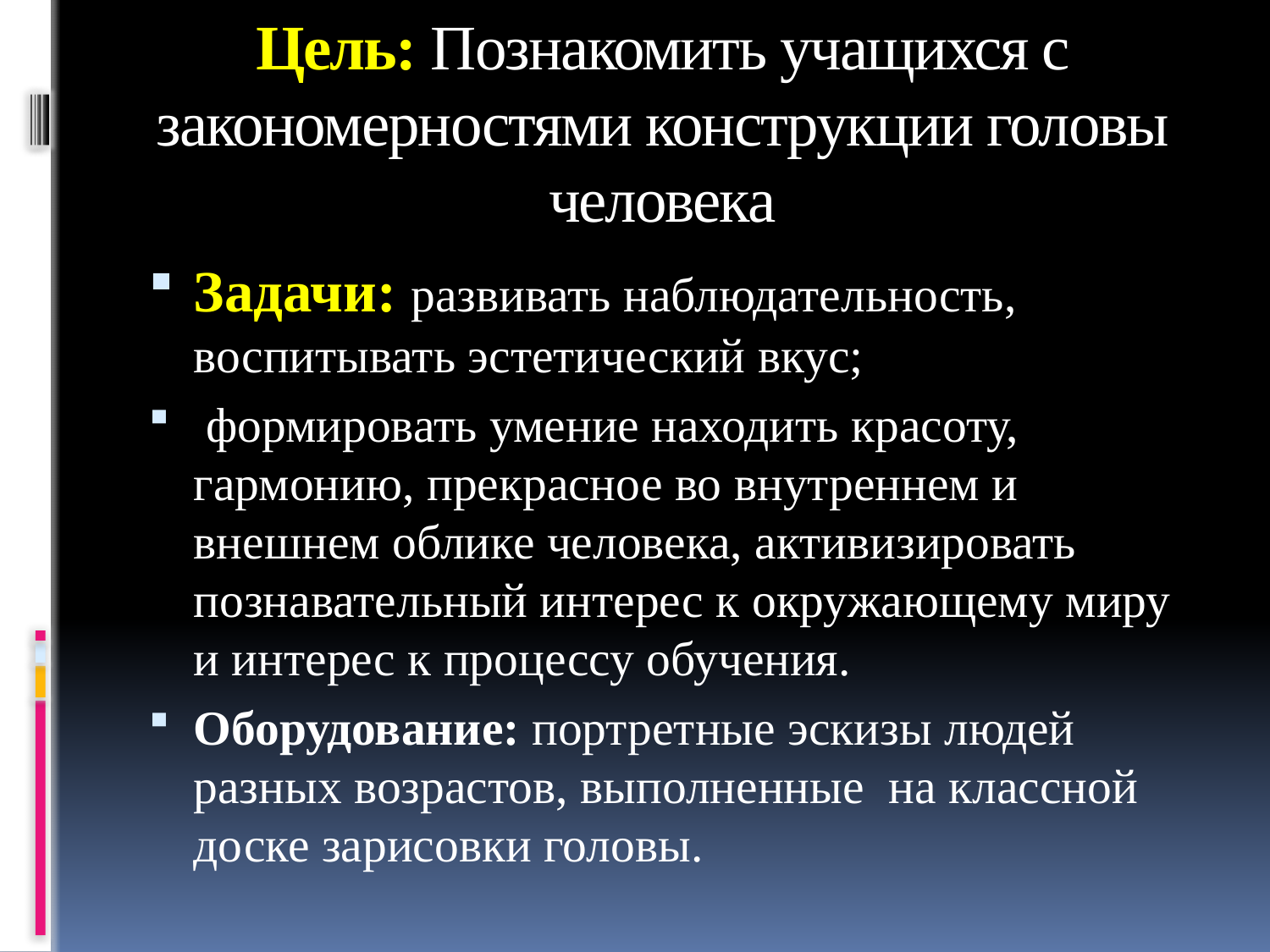

Цель: Познакомить учащихся с закономерностями конструкции головы человека
Задачи: развивать наблюдательность, воспитывать эстетический вкус;
 формировать умение находить красоту, гармонию, прекрасное во внутреннем и внешнем облике человека, активизировать познавательный интерес к окружающему миру и интерес к процессу обучения.
Оборудование: портретные эскизы людей разных возрастов, выполненные  на классной доске зарисовки головы.